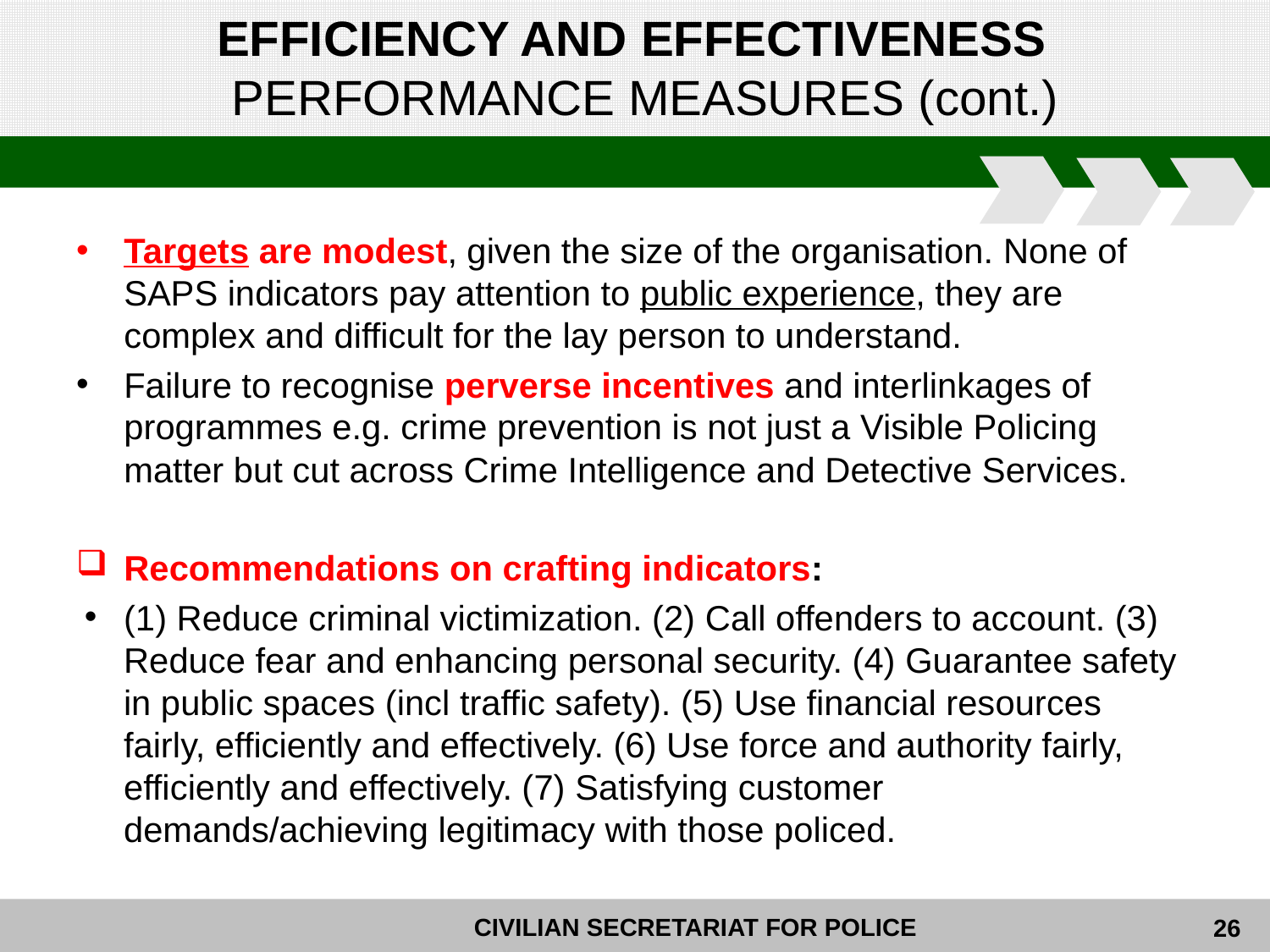

# EFFICIENCY AND EFFECTIVENESS PERFORMANCE MEASURES (cont.)
Targets are modest, given the size of the organisation. None of SAPS indicators pay attention to public experience, they are complex and difficult for the lay person to understand.
Failure to recognise perverse incentives and interlinkages of programmes e.g. crime prevention is not just a Visible Policing matter but cut across Crime Intelligence and Detective Services.

Recommendations on crafting indicators:
(1) Reduce criminal victimization. (2) Call offenders to account. (3) Reduce fear and enhancing personal security. (4) Guarantee safety in public spaces (incl traffic safety). (5) Use financial resources fairly, efficiently and effectively. (6) Use force and authority fairly, efficiently and effectively. (7) Satisfying customer demands/achieving legitimacy with those policed.

26